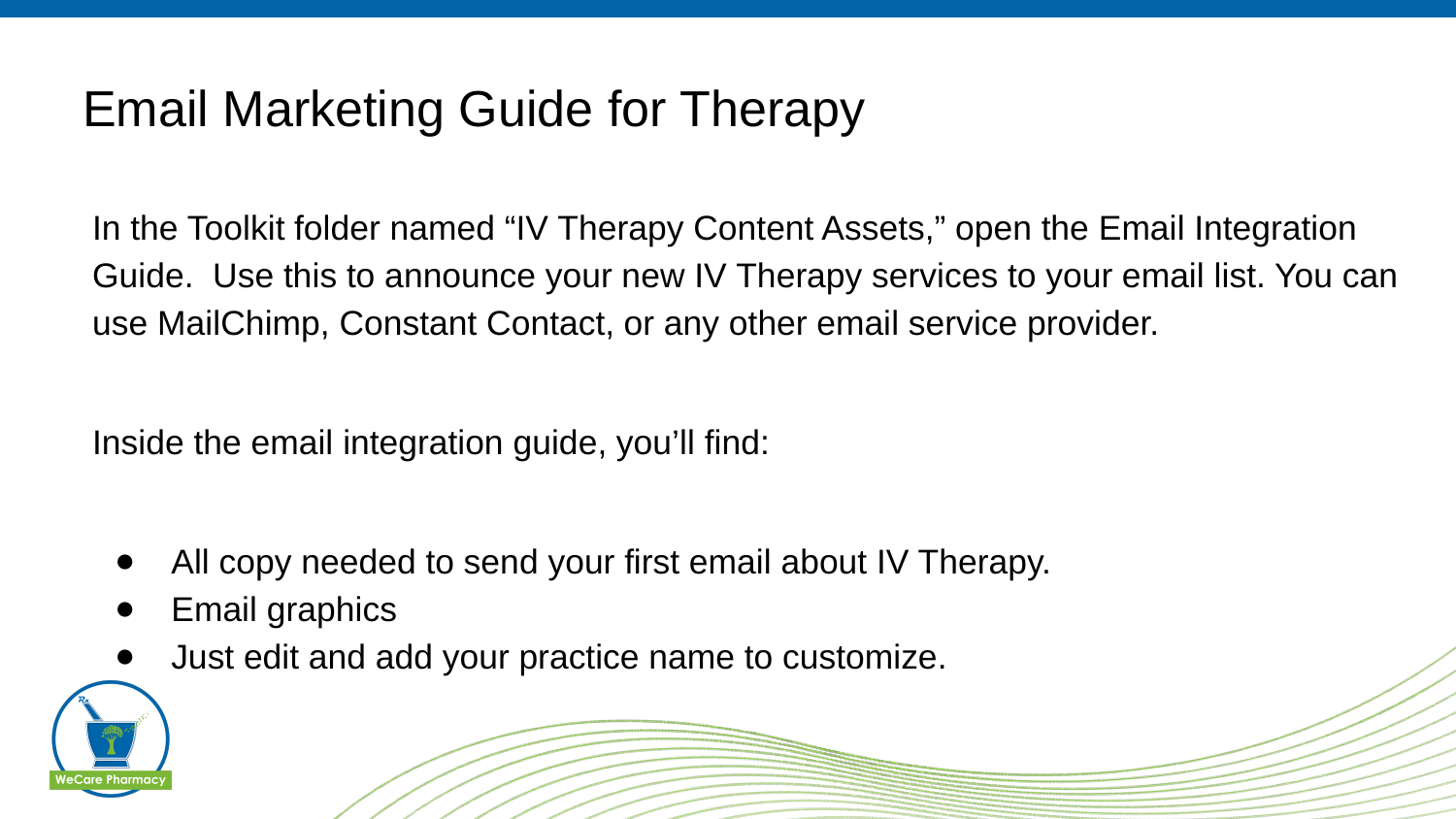

# Email Marketing Guide for Therapy
In the Toolkit folder named “IV Therapy Content Assets,” open the Email Integration Guide.  Use this to announce your new IV Therapy services to your email list. You can use MailChimp, Constant Contact, or any other email service provider.

Inside the email integration guide, you’ll find:

All copy needed to send your first email about IV Therapy.
Email graphics
Just edit and add your practice name to customize.